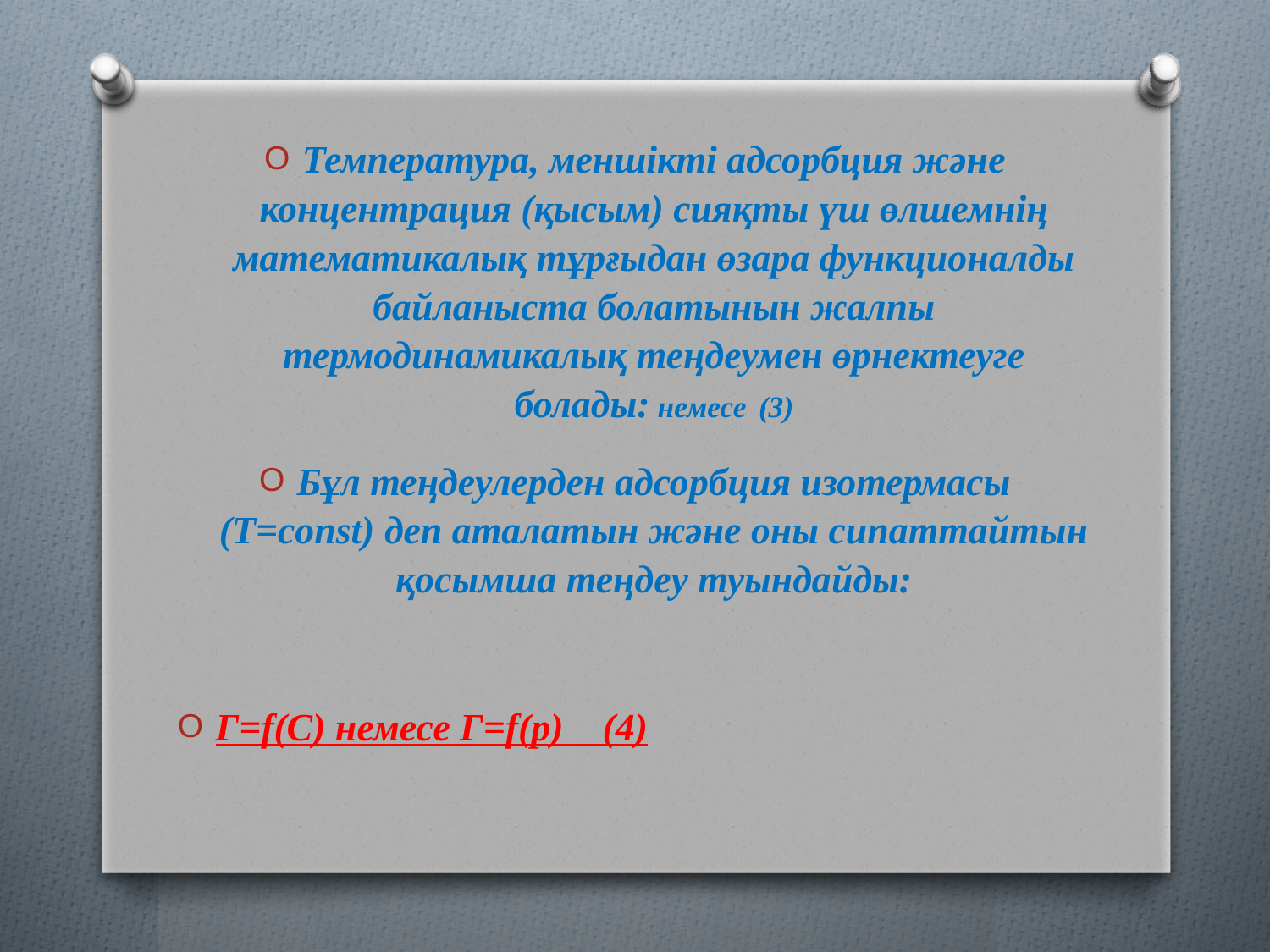

Температура, меншікті адсорбция және концентрация (қысым) сияқты үш өлшемнің математикалық тұрғыдан өзара функционалды байланыста болатынын жалпы термодинамикалық теңдеумен өрнектеуге болады: немесе  (3)
Бұл теңдеулерден адсорбция изотермасы (Т=const) деп аталатын және оны сипаттайтын қосымша теңдеу туындайды:

Г=f(C) немесе Г=f(p)    (4)